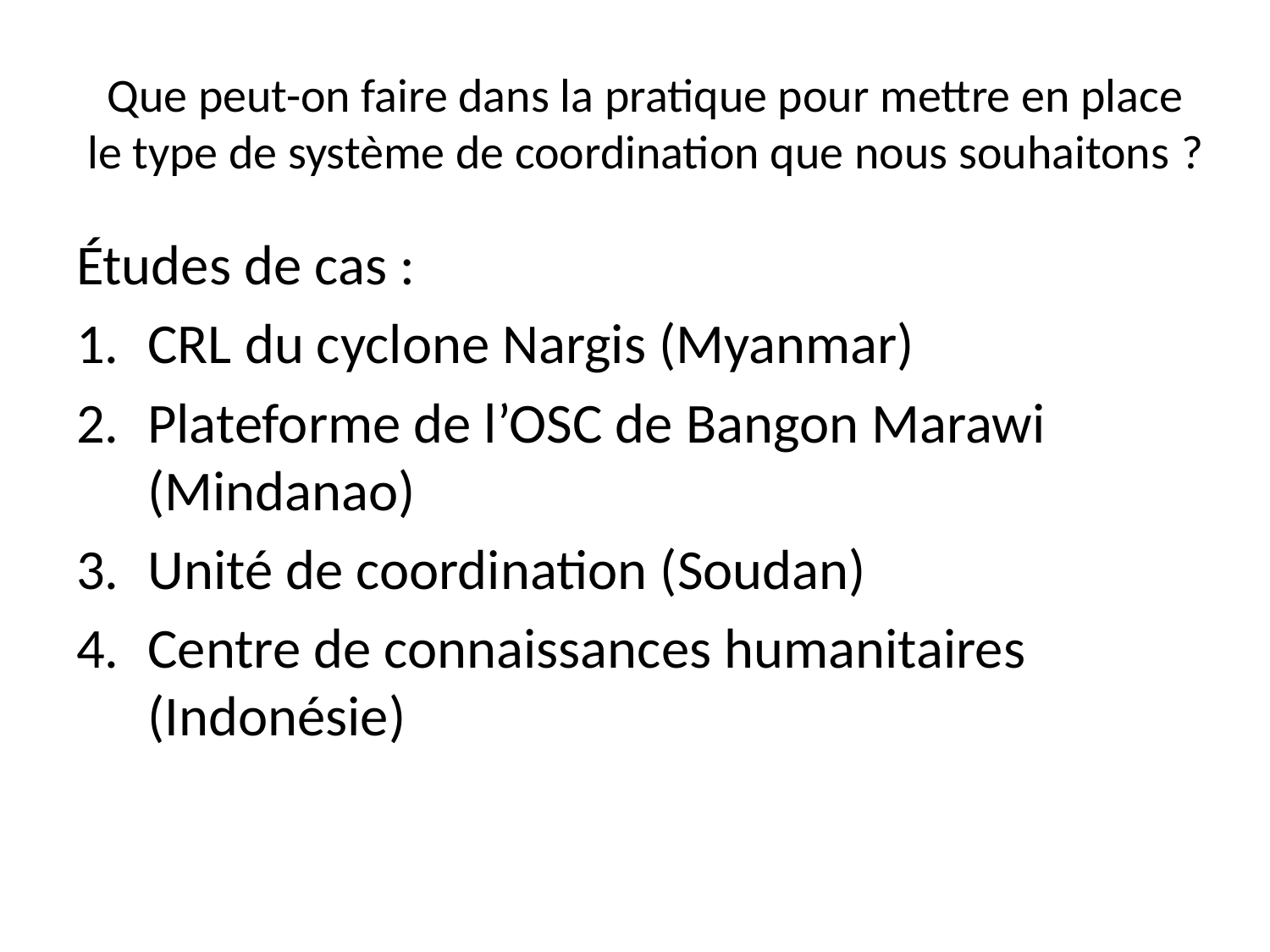

# Que peut-on faire dans la pratique pour mettre en place le type de système de coordination que nous souhaitons ?
Études de cas :
CRL du cyclone Nargis (Myanmar)
Plateforme de l’OSC de Bangon Marawi (Mindanao)
Unité de coordination (Soudan)
Centre de connaissances humanitaires (Indonésie)